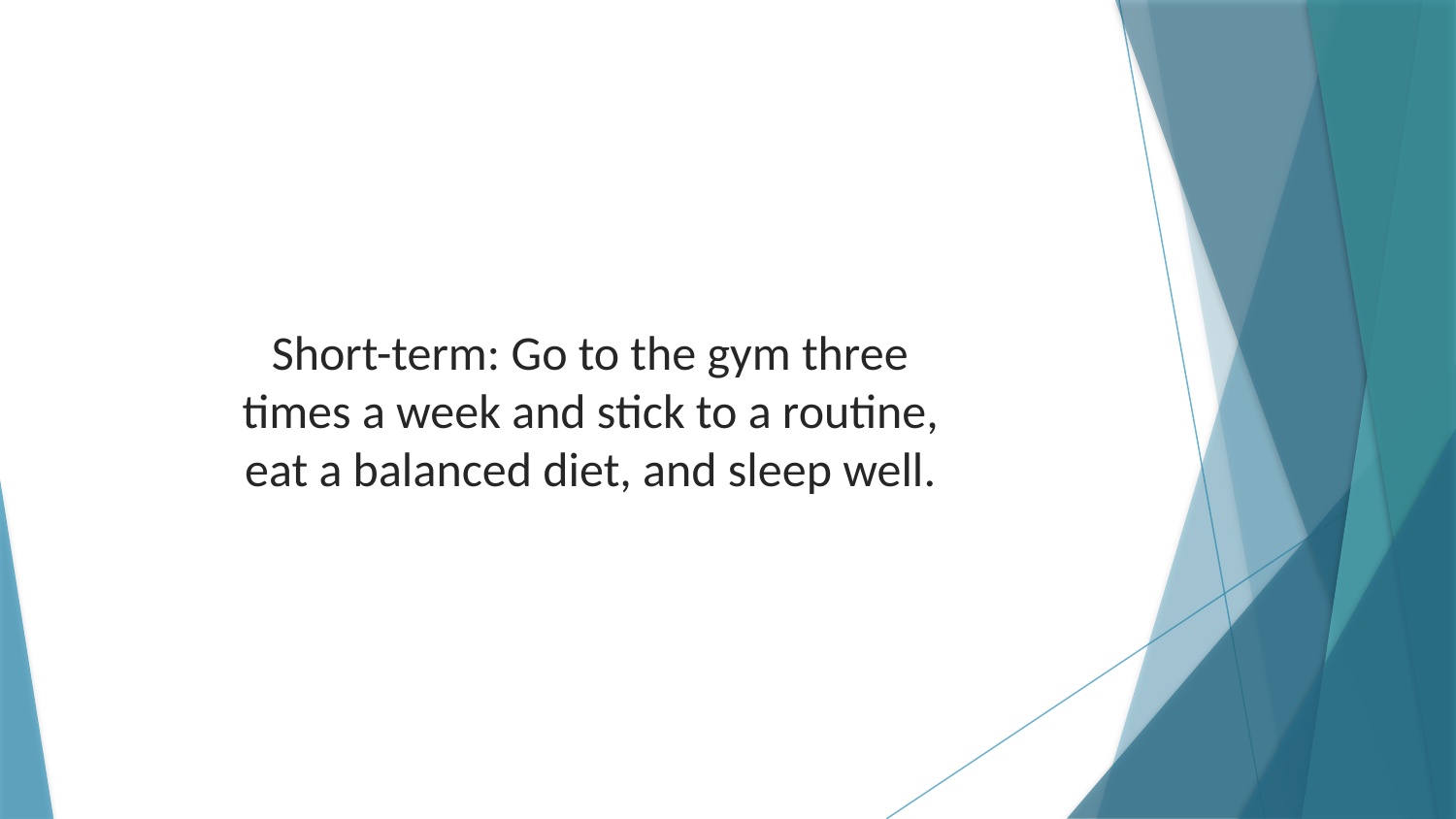

Short-term: Go to the gym three times a week and stick to a routine, eat a balanced diet, and sleep well.